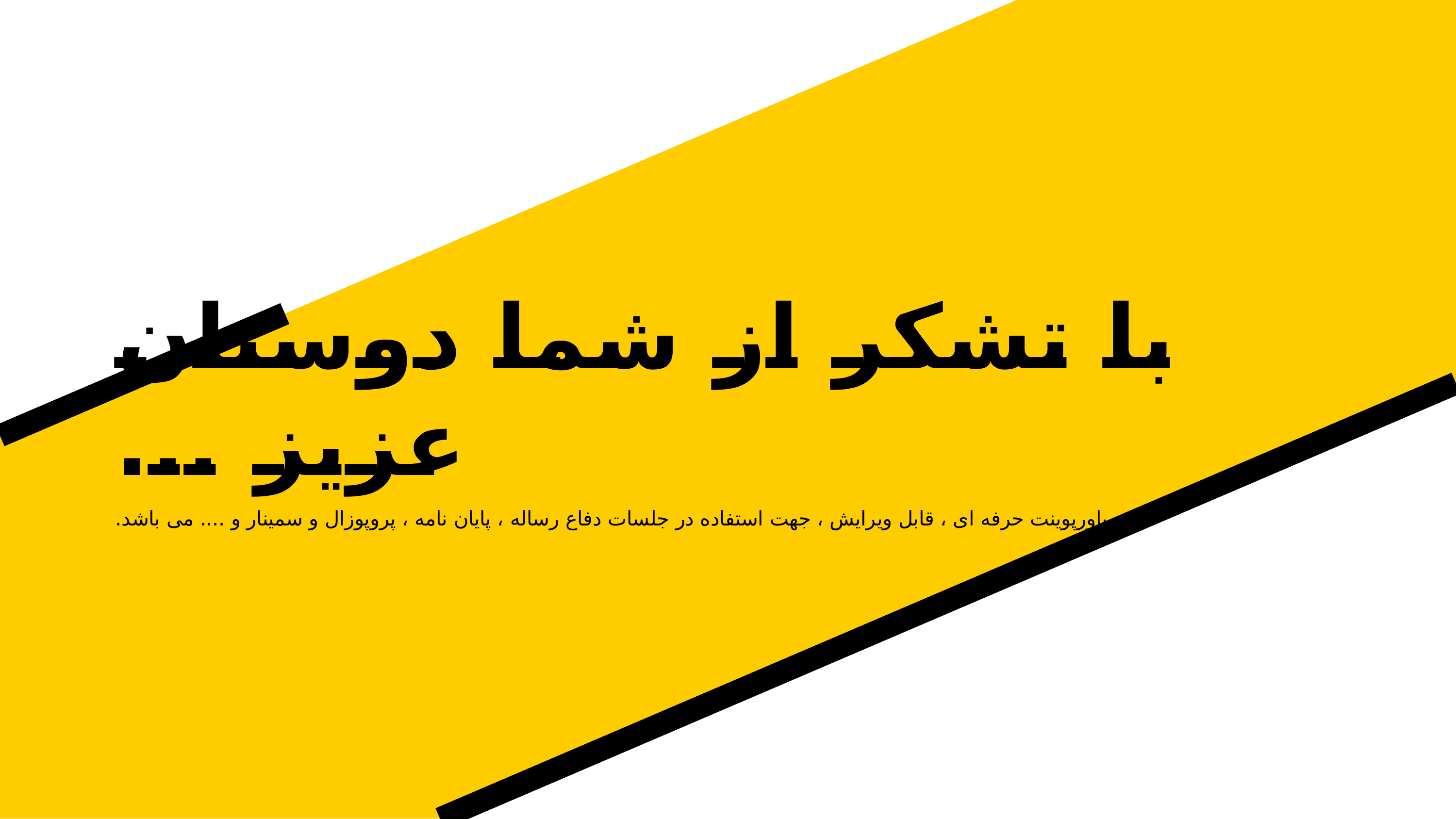

# با تشکر از شما دوستان عزیز ... قالب پاورپوينت حرفه ای ، قابل ویرایش ، جهت استفاده در جلسات دفاع رساله ، پایان نامه ، پروپوزال و سمینار و .... می باشد.